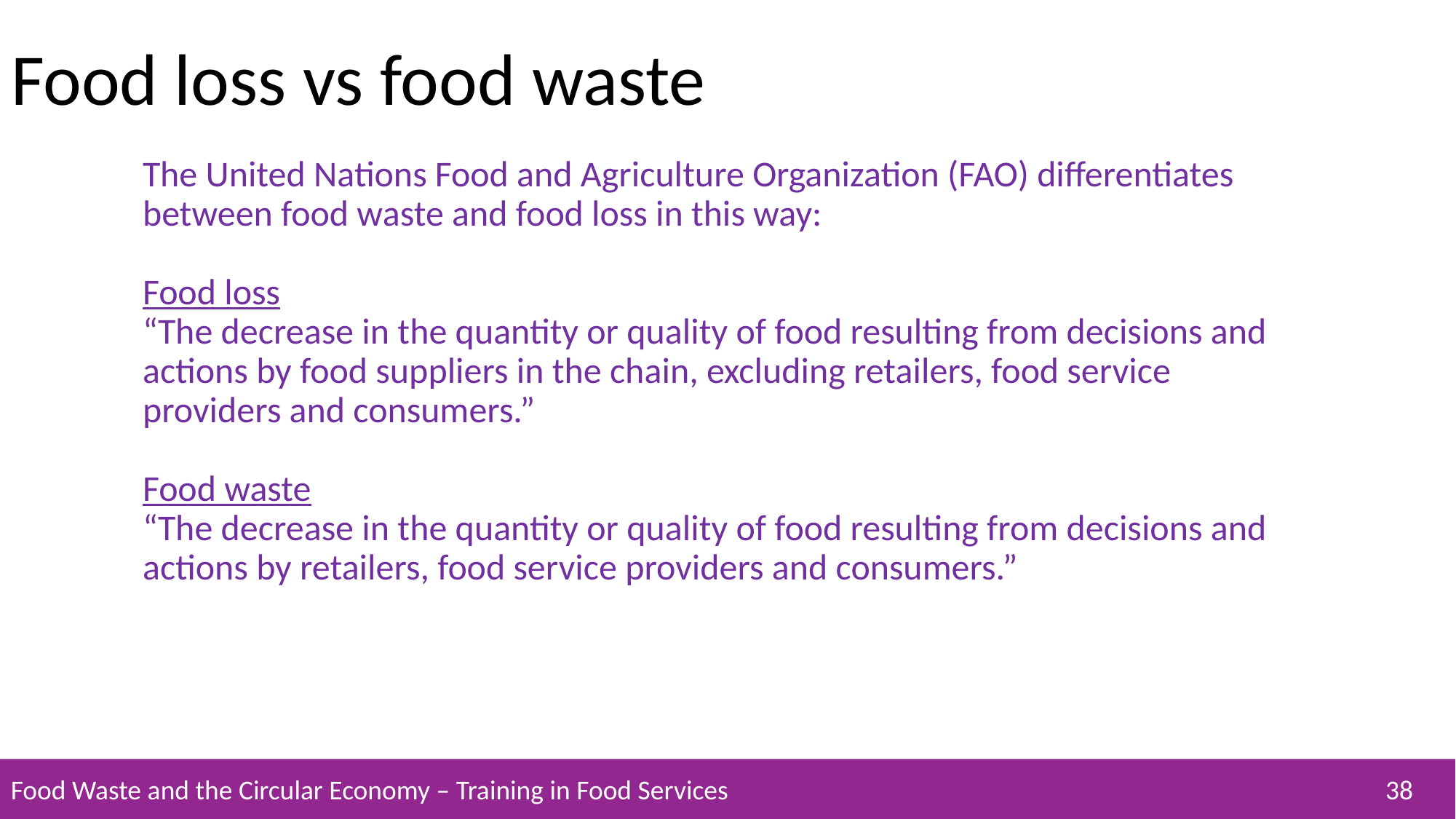

Food loss vs food waste
The United Nations Food and Agriculture Organization (FAO) differentiates between food waste and food loss in this way:

Food loss
“The decrease in the quantity or quality of food resulting from decisions and actions by food suppliers in the chain, excluding retailers, food service providers and consumers.”

Food waste
“The decrease in the quantity or quality of food resulting from decisions and actions by retailers, food service providers and consumers.”